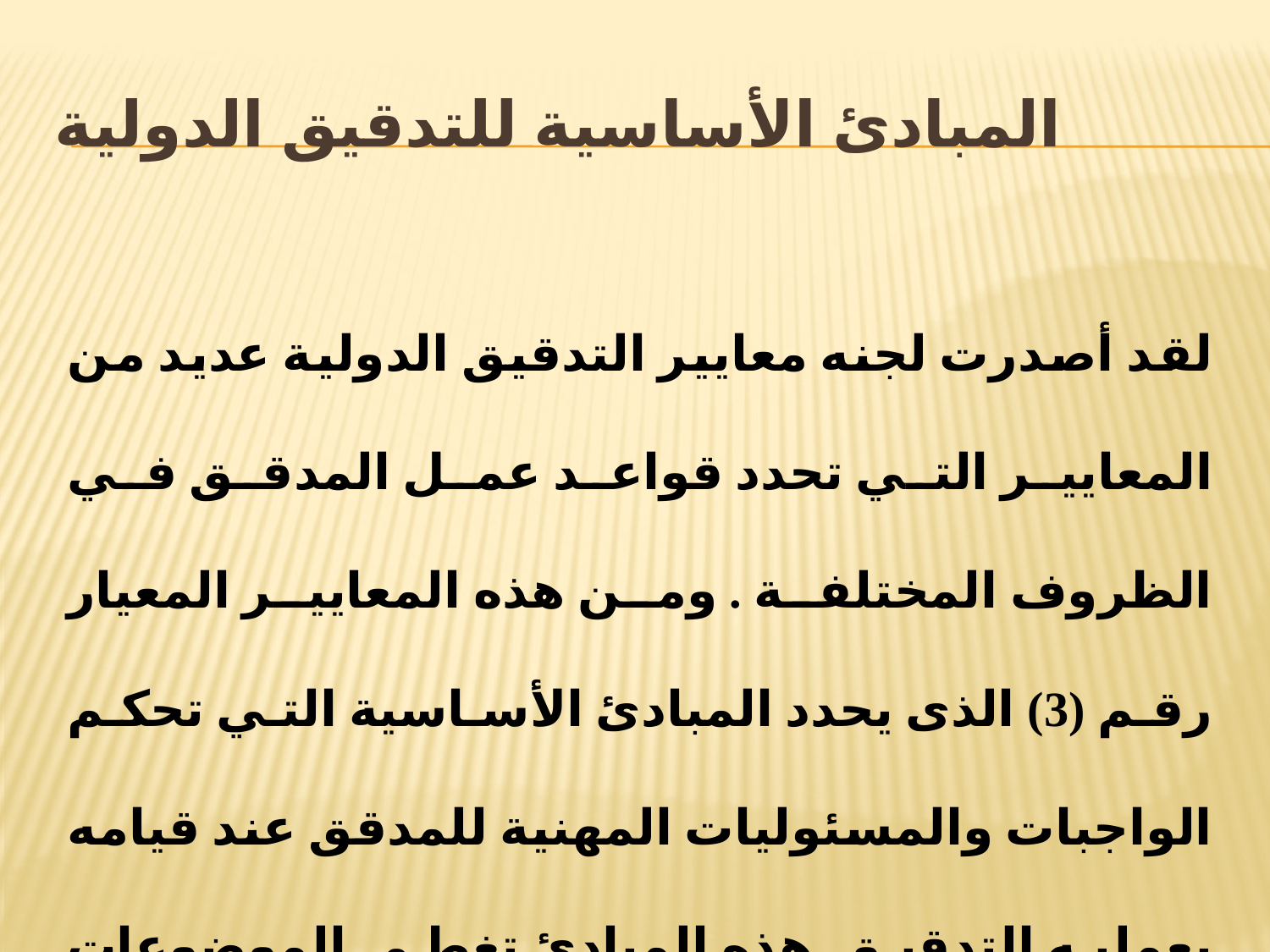

# المبادئ الأساسية للتدقيق الدولية
لقد أصدرت لجنه معايير التدقيق الدولية عديد من المعايير التي تحدد قواعد عمل المدقق في الظروف المختلفة . ومن هذه المعايير المعيار رقم (3) الذى يحدد المبادئ الأساسية التي تحكم الواجبات والمسئوليات المهنية للمدقق عند قيامه بعمليه التدقيق .هذه المبادئ تغطى الموضوعات التالية:-